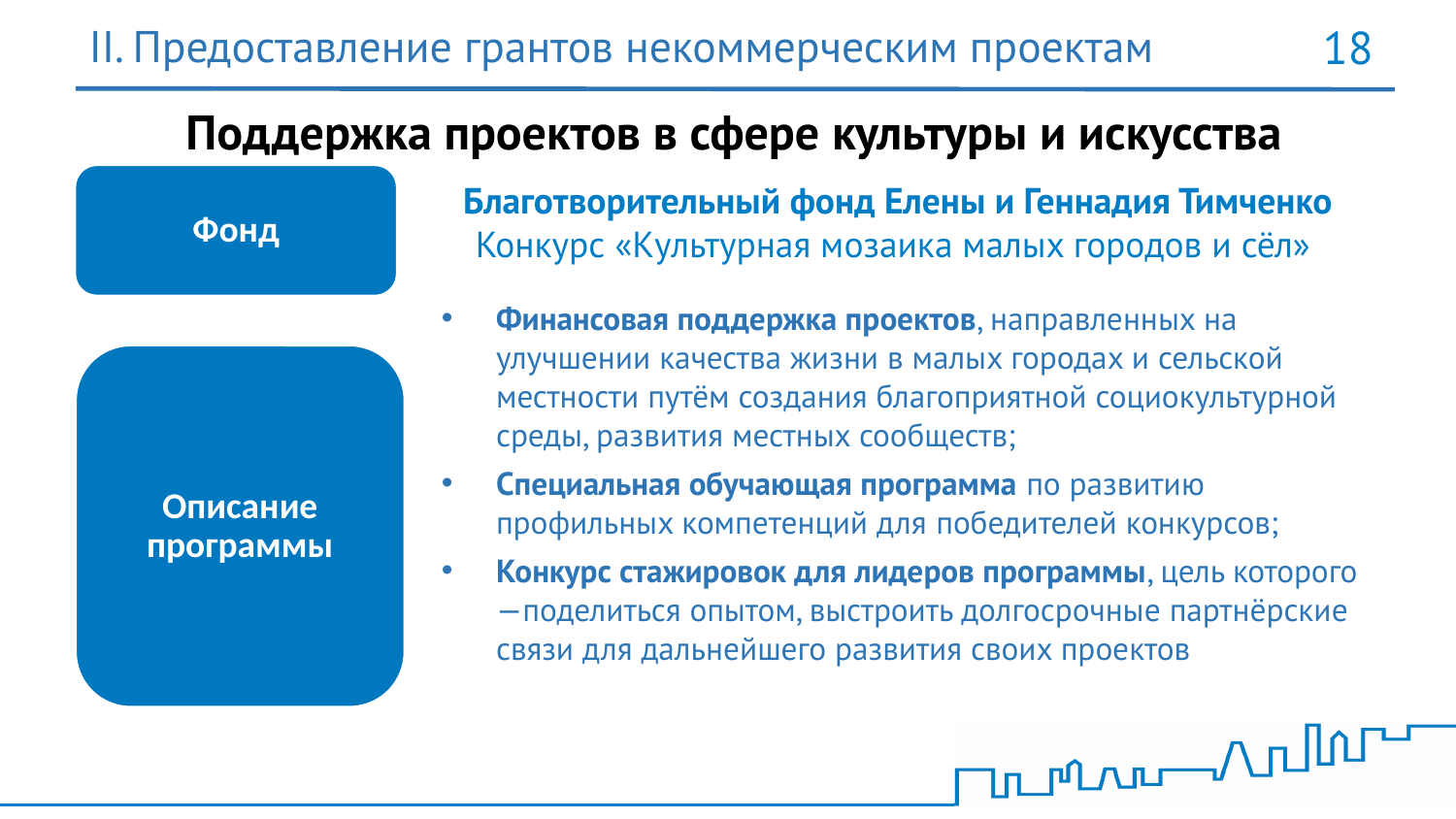

# II. Предоставление грантов некоммерческим проектам
18
Поддержка проектов в сфере культуры и искусства

Фонд
Благотворительный фонд Елены и Геннадия Тимченко
Конкурс «Культурная мозаика малых городов и сёл»
Финансовая поддержка проектов, направленных на улучшении качества жизни в малых городах и сельской местности путём создания благоприятной социокультурной среды, развития местных сообществ;
Специальная обучающая программа по развитию профильных компетенций для победителей конкурсов;
Конкурс стажировок для лидеров программы, цель которого —поделиться опытом, выстроить долгосрочные партнёрские связи для дальнейшего развития своих проектов

Описание программы